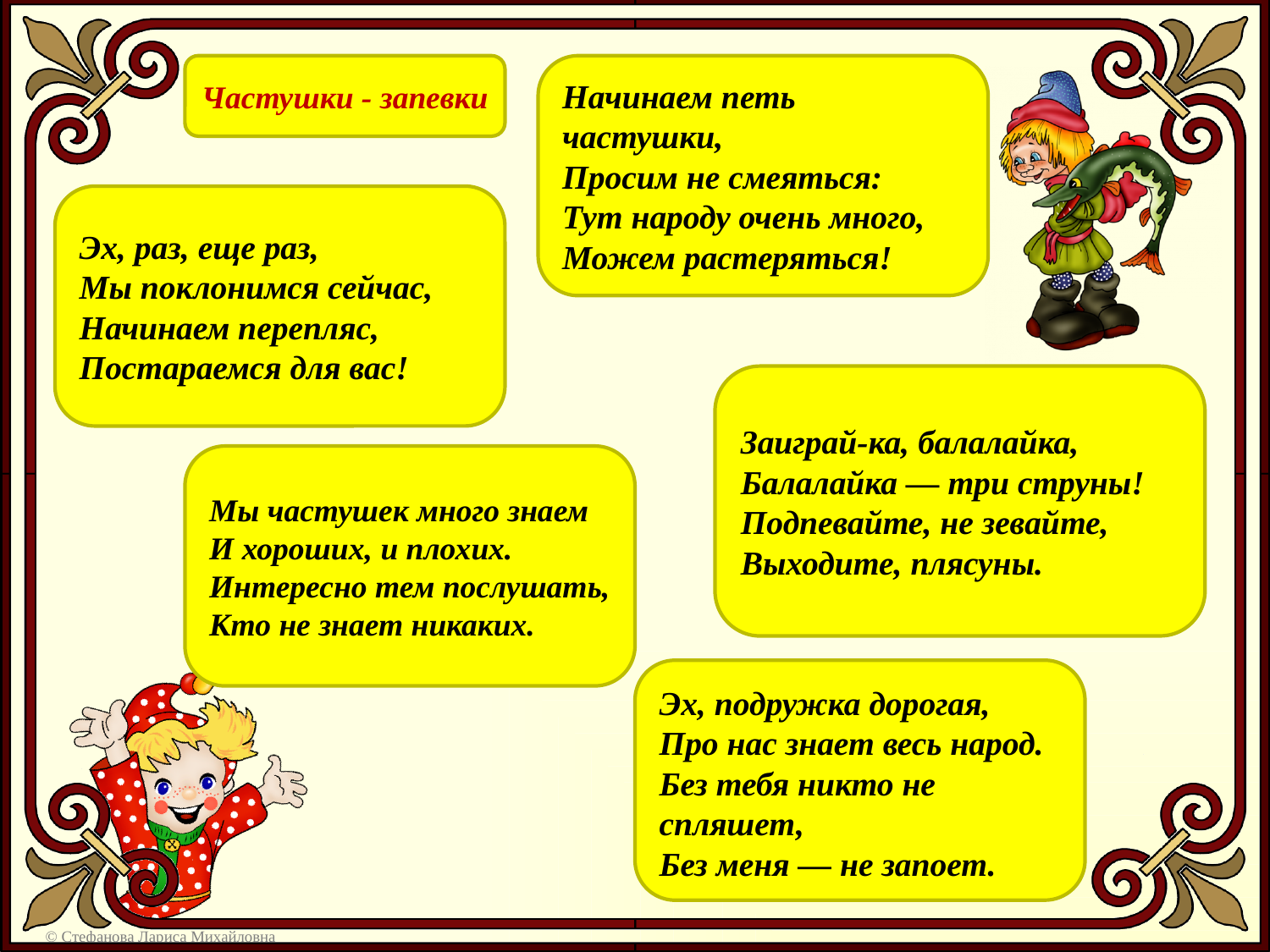

Частушки - запевки
Начинаем петь частушки,
Просим не смеяться:
Тут народу очень много,
Можем растеряться!
Эх, раз, еще раз,
Мы поклонимся сейчас,
Начинаем перепляс,
Постараемся для вас!
Заиграй-ка, балалайка,
Балалайка — три струны!
Подпевайте, не зевайте,
Выходите, плясуны.
Мы частушек много знаем
И хороших, и плохих.
Интересно тем послушать,
Кто не знает никаких.

Эх, подружка дорогая,
Про нас знает весь народ.
Без тебя никто не спляшет,
Без меня — не запоет.